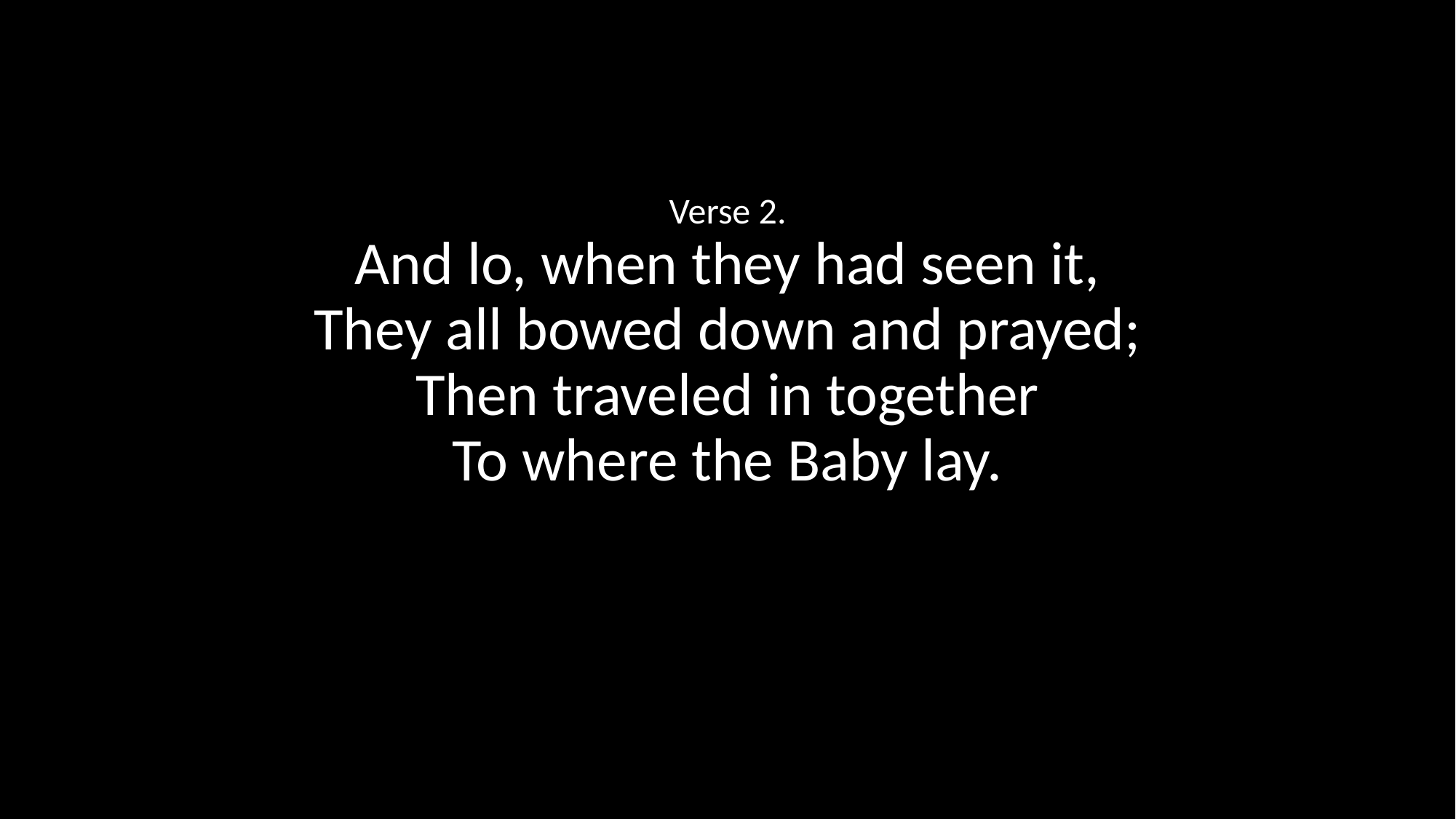

Verse 2.
And lo, when they had seen it,
They all bowed down and prayed;
Then traveled in together
To where the Baby lay.